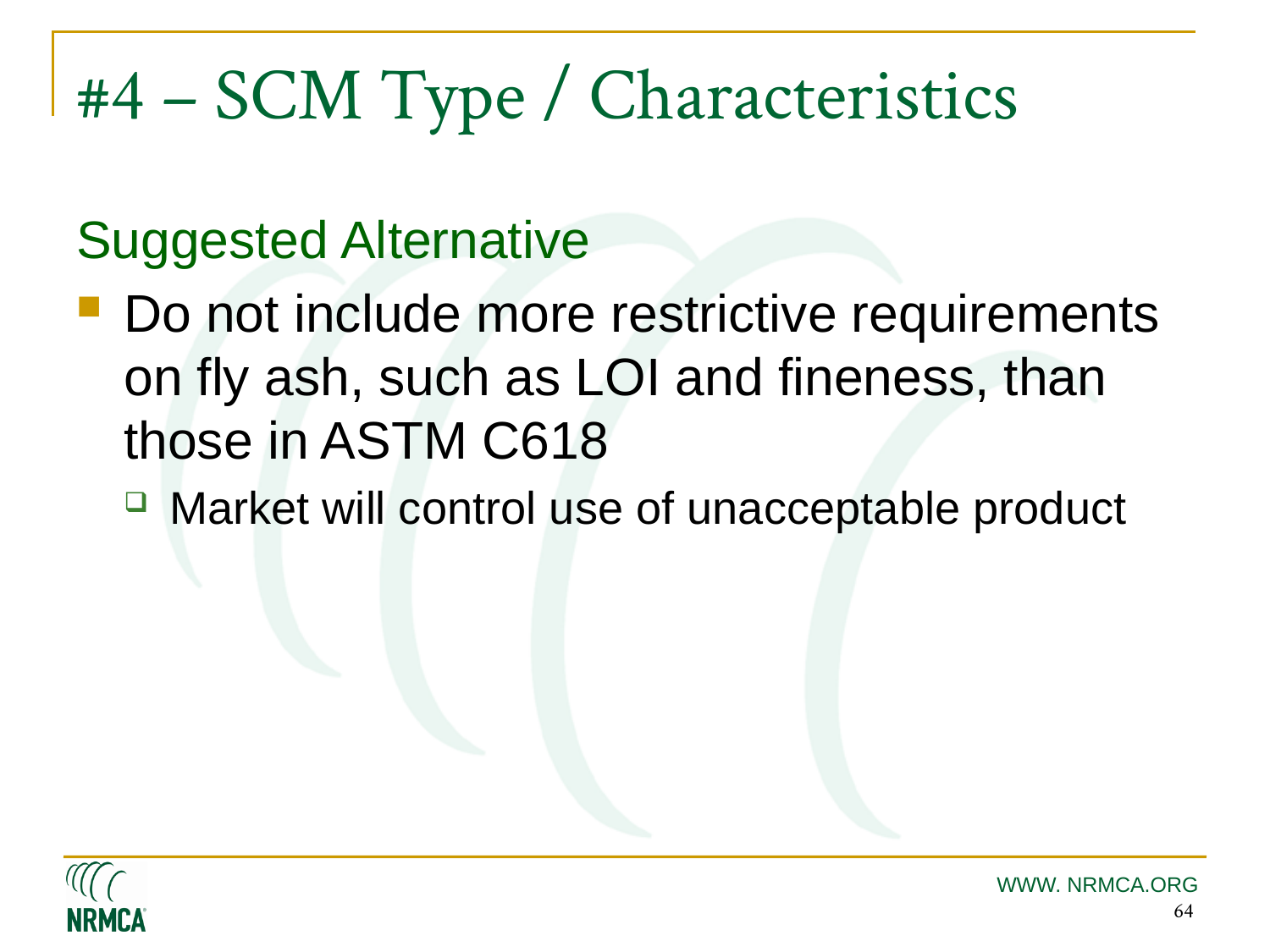

# #4 – SCM Type / Characteristics
Suggested Alternative
Do not include more restrictive requirements on fly ash, such as LOI and fineness, than those in ASTM C618
Market will control use of unacceptable product

64